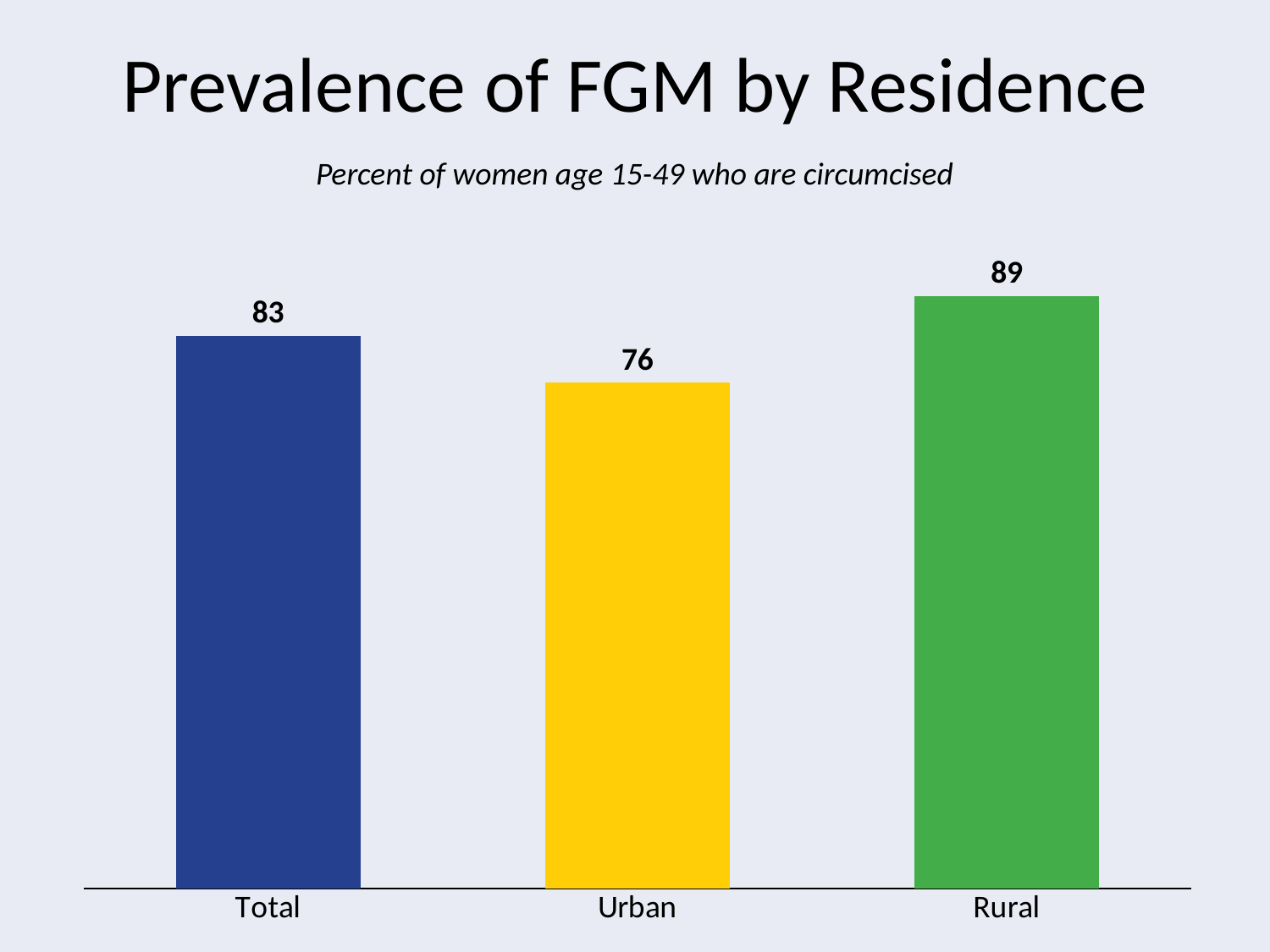

# Prevalence of FGM by Residence
Percent of women age 15-49 who are circumcised

### Chart

| Category | Series 1 |
|---|---|
| Total | 83.0 |
| Urban | 76.0 |
| Rural | 89.0 |